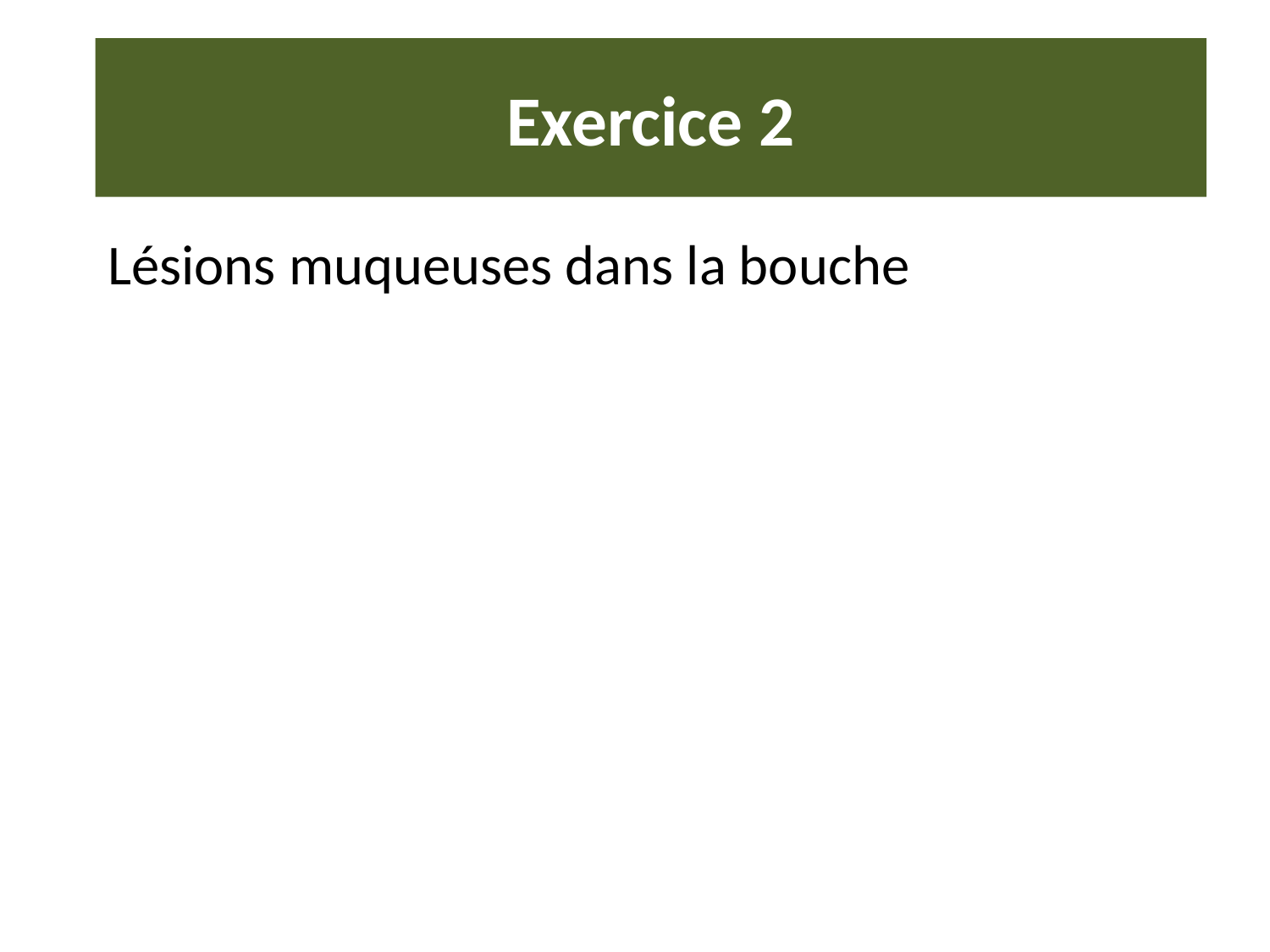

# Exercice 2
Lésions muqueuses dans la bouche